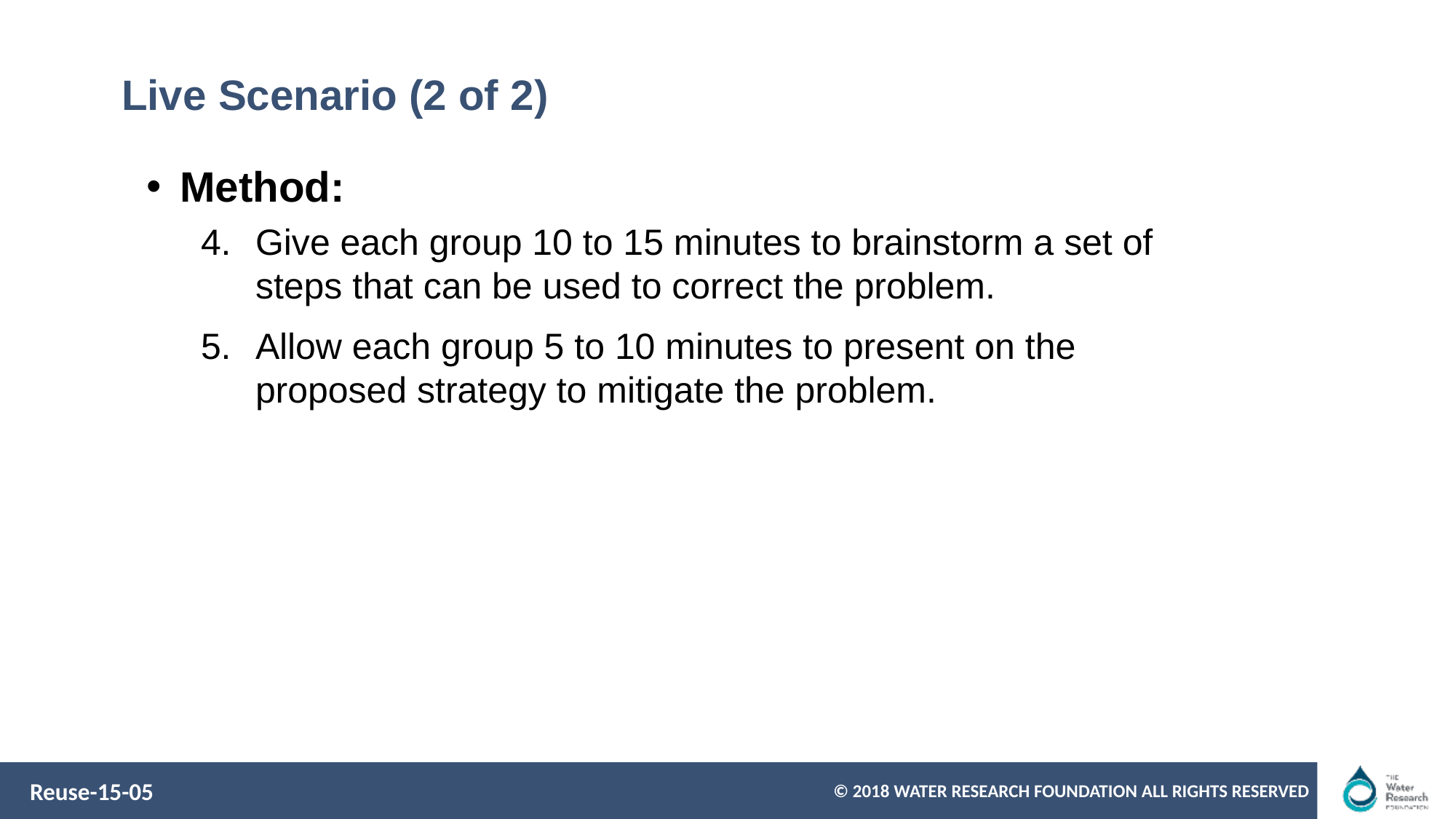

# Live Scenario (2 of 2)
Method:
Give each group 10 to 15 minutes to brainstorm a set of steps that can be used to correct the problem.
Allow each group 5 to 10 minutes to present on the proposed strategy to mitigate the problem.